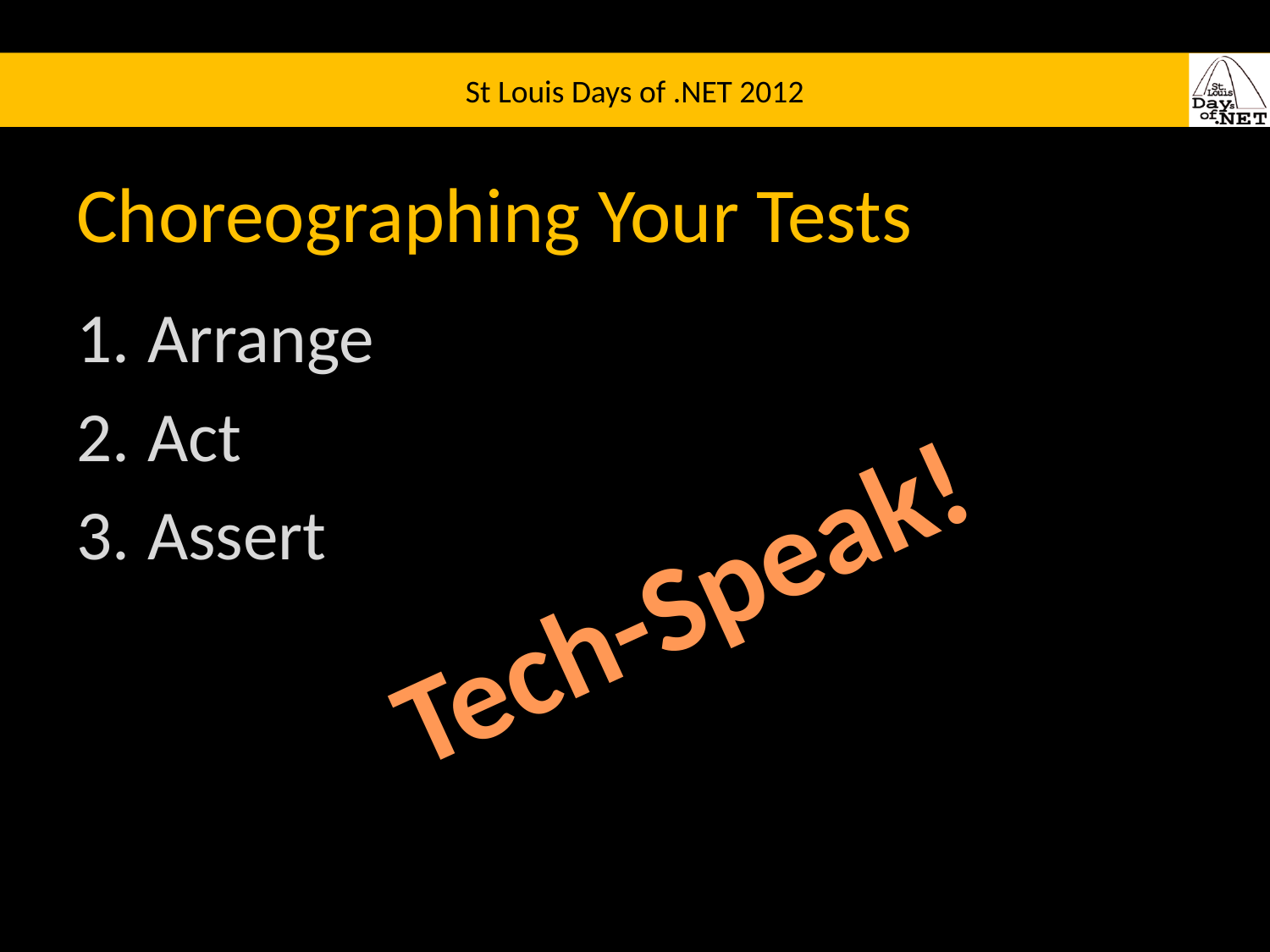

# Choreographing Your Tests
Arrange
Act
Assert
Tech-Speak!